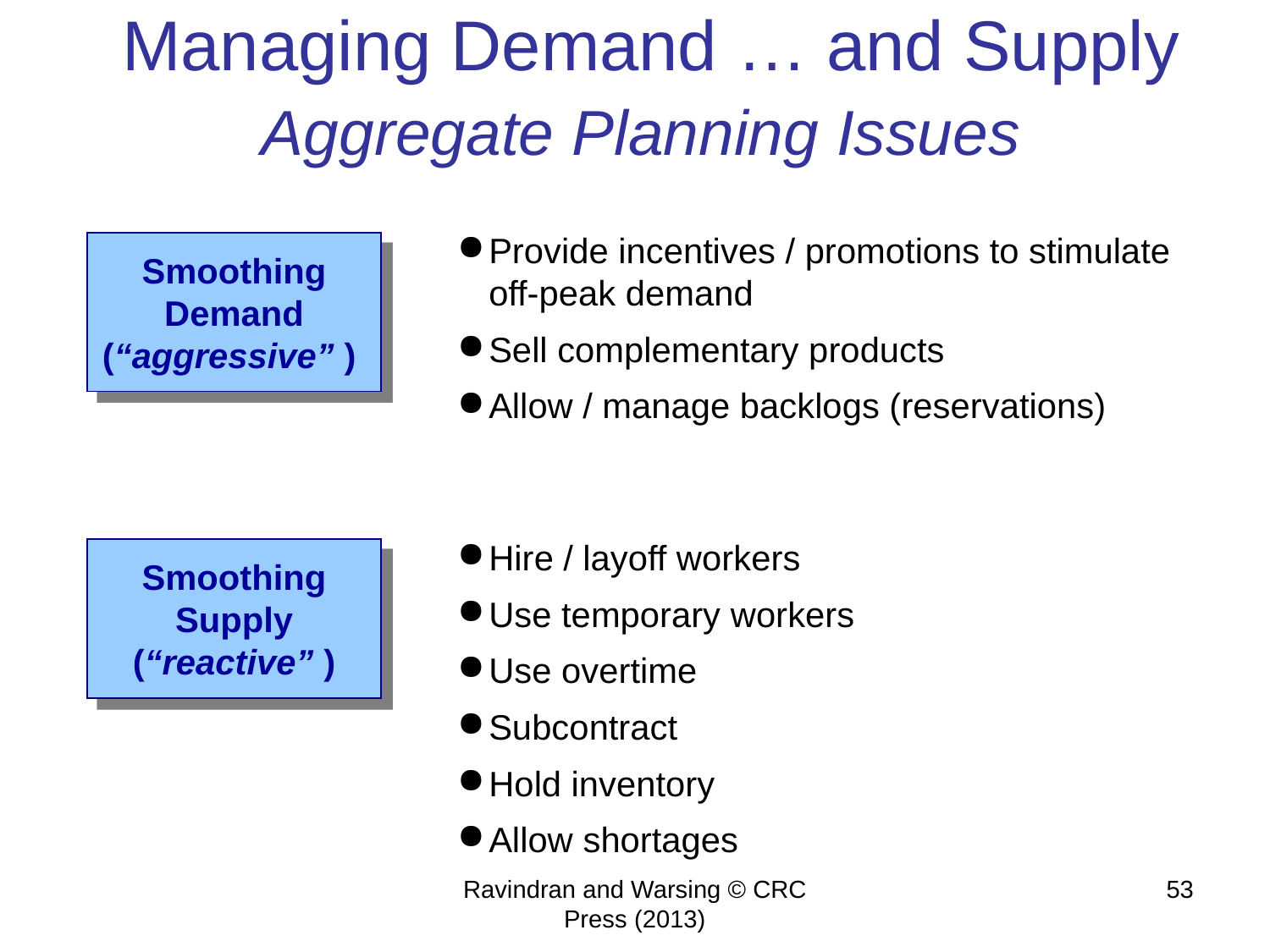

# Managing Demand … and Supply Aggregate Planning Issues
Provide incentives / promotions to stimulate off-peak demand
Sell complementary products
Allow / manage backlogs (reservations)
Smoothing Demand
(“aggressive” )
Hire / layoff workers
Use temporary workers
Use overtime
Subcontract
Hold inventory
Allow shortages
Smoothing Supply
(“reactive” )
Ravindran and Warsing © CRC Press (2013)
53